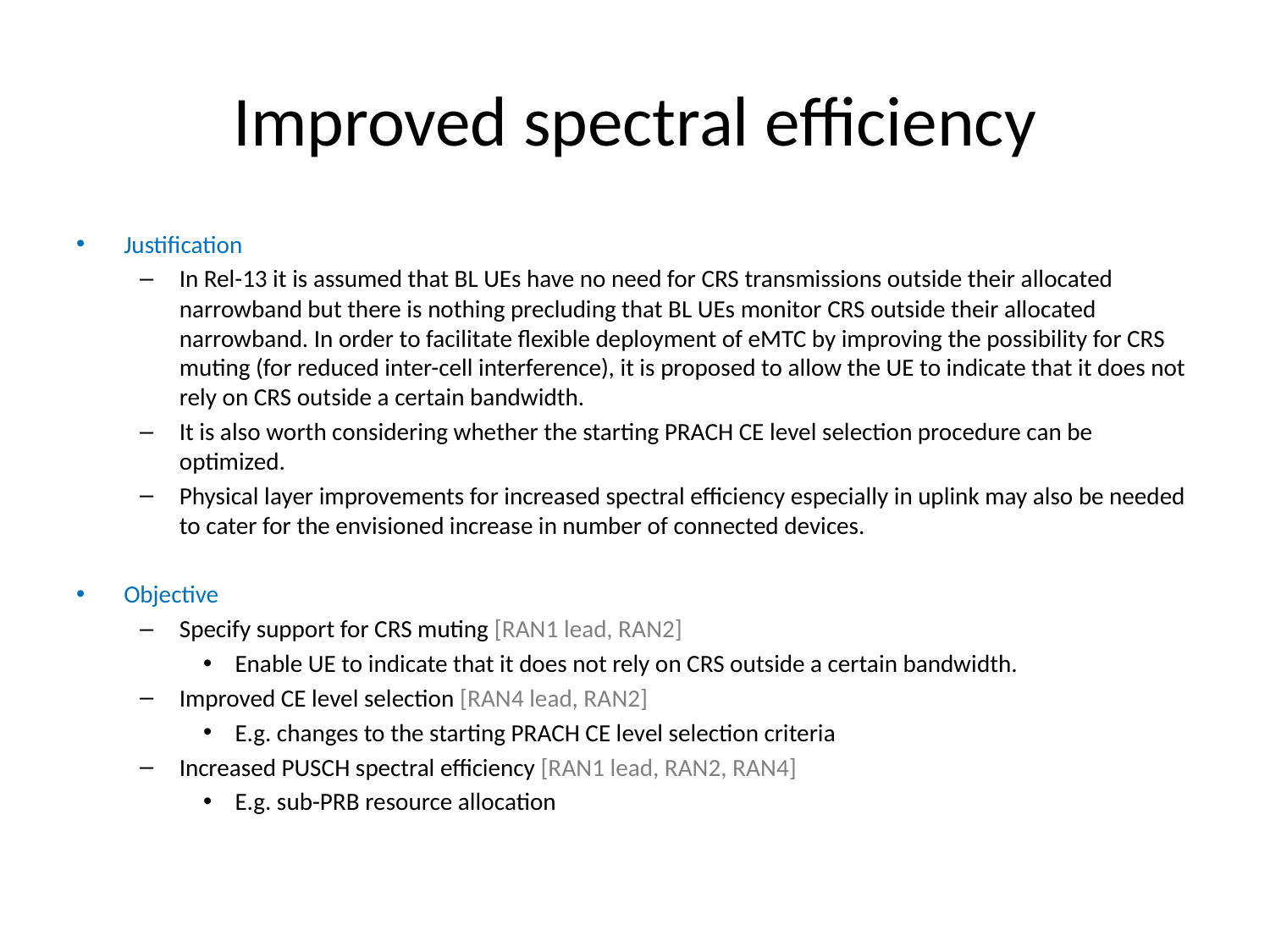

# Improved spectral efficiency
Justification
In Rel-13 it is assumed that BL UEs have no need for CRS transmissions outside their allocated narrowband but there is nothing precluding that BL UEs monitor CRS outside their allocated narrowband. In order to facilitate flexible deployment of eMTC by improving the possibility for CRS muting (for reduced inter-cell interference), it is proposed to allow the UE to indicate that it does not rely on CRS outside a certain bandwidth.
It is also worth considering whether the starting PRACH CE level selection procedure can be optimized.
Physical layer improvements for increased spectral efficiency especially in uplink may also be needed to cater for the envisioned increase in number of connected devices.

Objective
Specify support for CRS muting [RAN1 lead, RAN2]
Enable UE to indicate that it does not rely on CRS outside a certain bandwidth.
Improved CE level selection [RAN4 lead, RAN2]
E.g. changes to the starting PRACH CE level selection criteria
Increased PUSCH spectral efficiency [RAN1 lead, RAN2, RAN4]
E.g. sub-PRB resource allocation